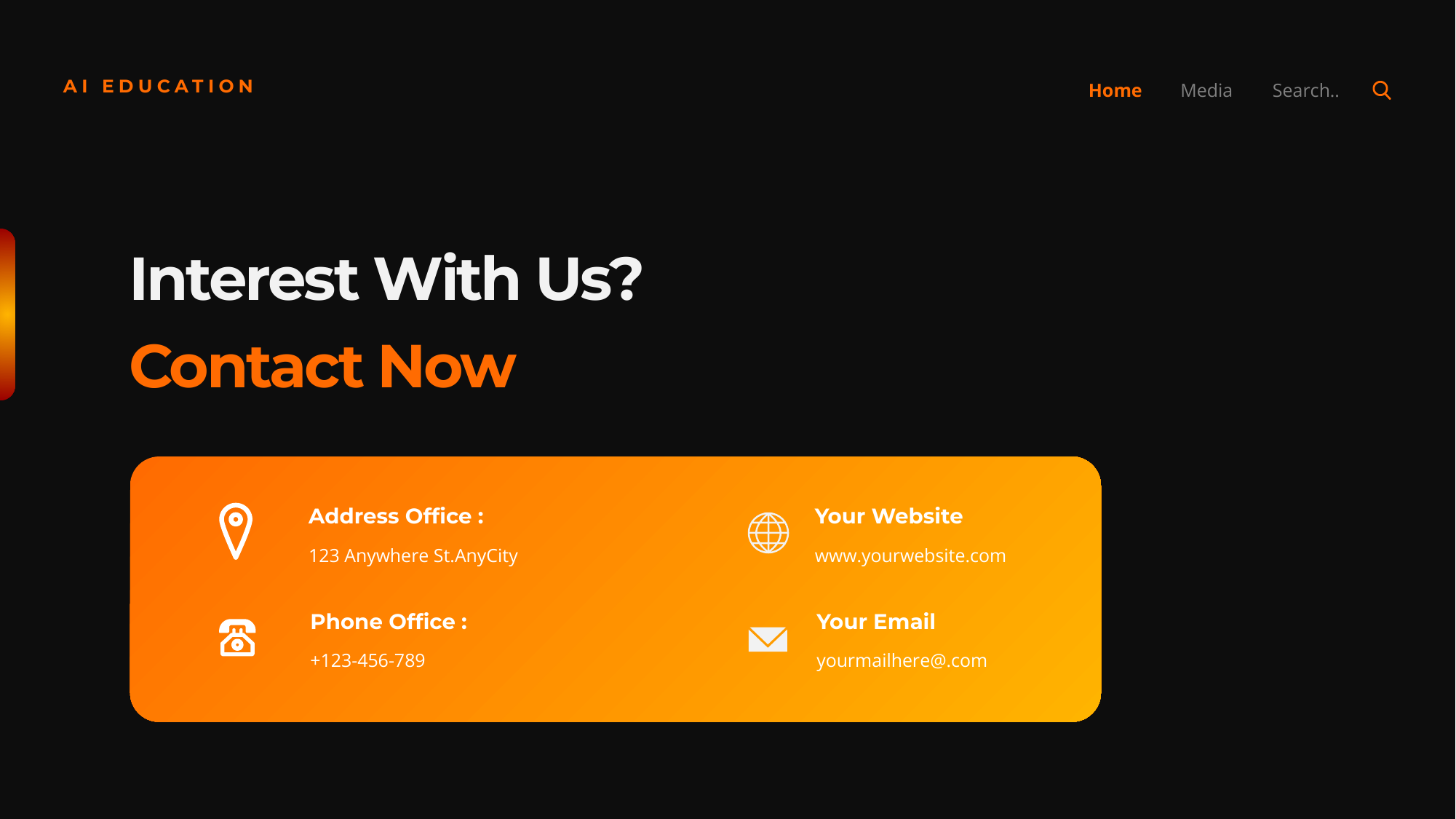

AI EDUCATION
Home
Media
Search..

Interest With Us?
Contact Now

Address Office :
Your Website

123 Anywhere St.AnyCity
www.yourwebsite.com
Phone Office :
Your Email

+123-456-789
yourmailhere@.com